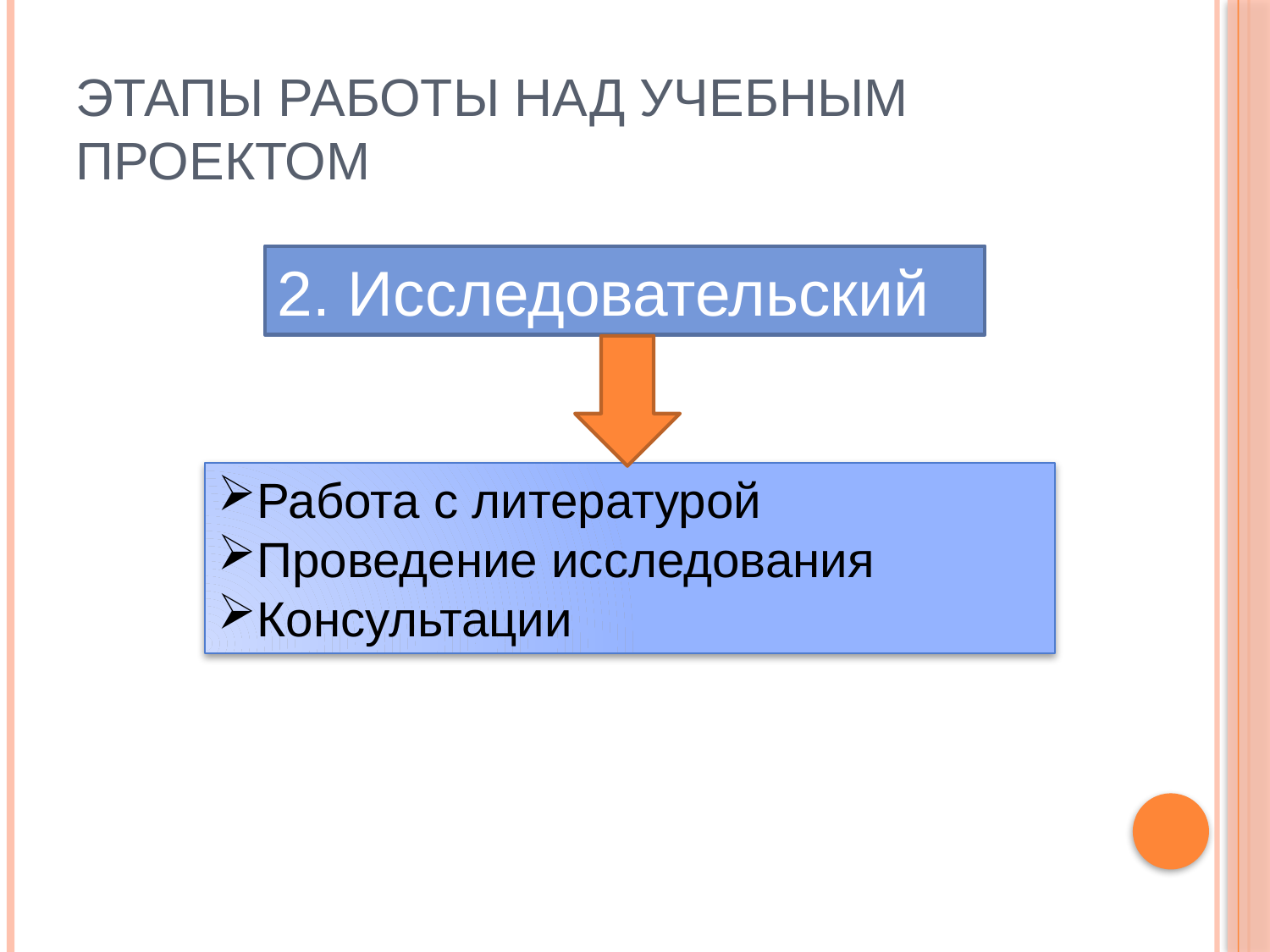

# Этапы работы над учебным проектом
2. Исследовательский

Работа с литературой
Проведение исследования
Консультации